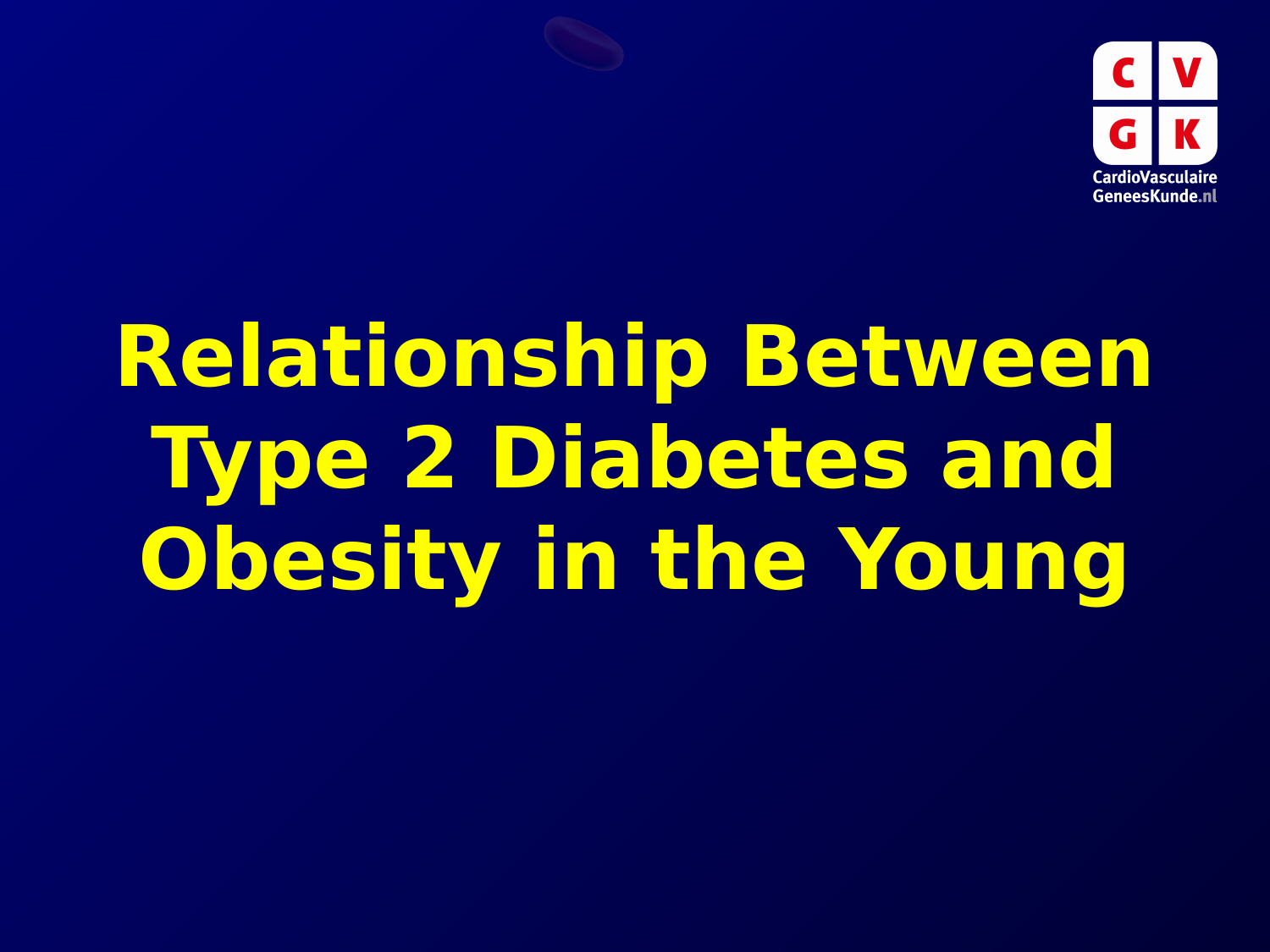

# Relationship Between Type 2 Diabetes and Obesity in the Young